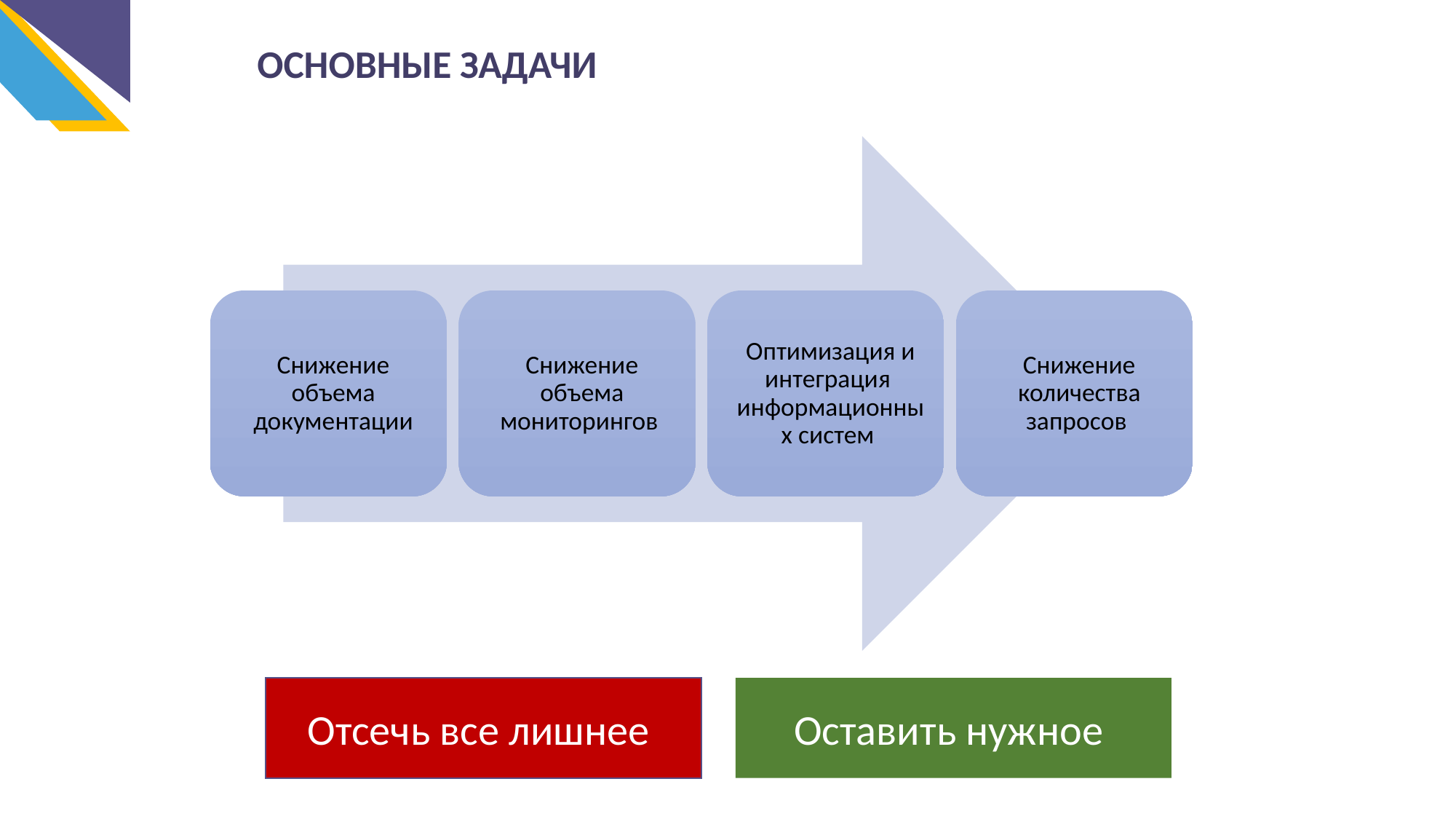

ОСНОВНЫЕ ЗАДАЧИ
Снижение объема документации
Снижение объема мониторингов
Оптимизация и интеграция  информационных систем
Снижение количества запросов
Отсечь все лишнее
Оставить нужное